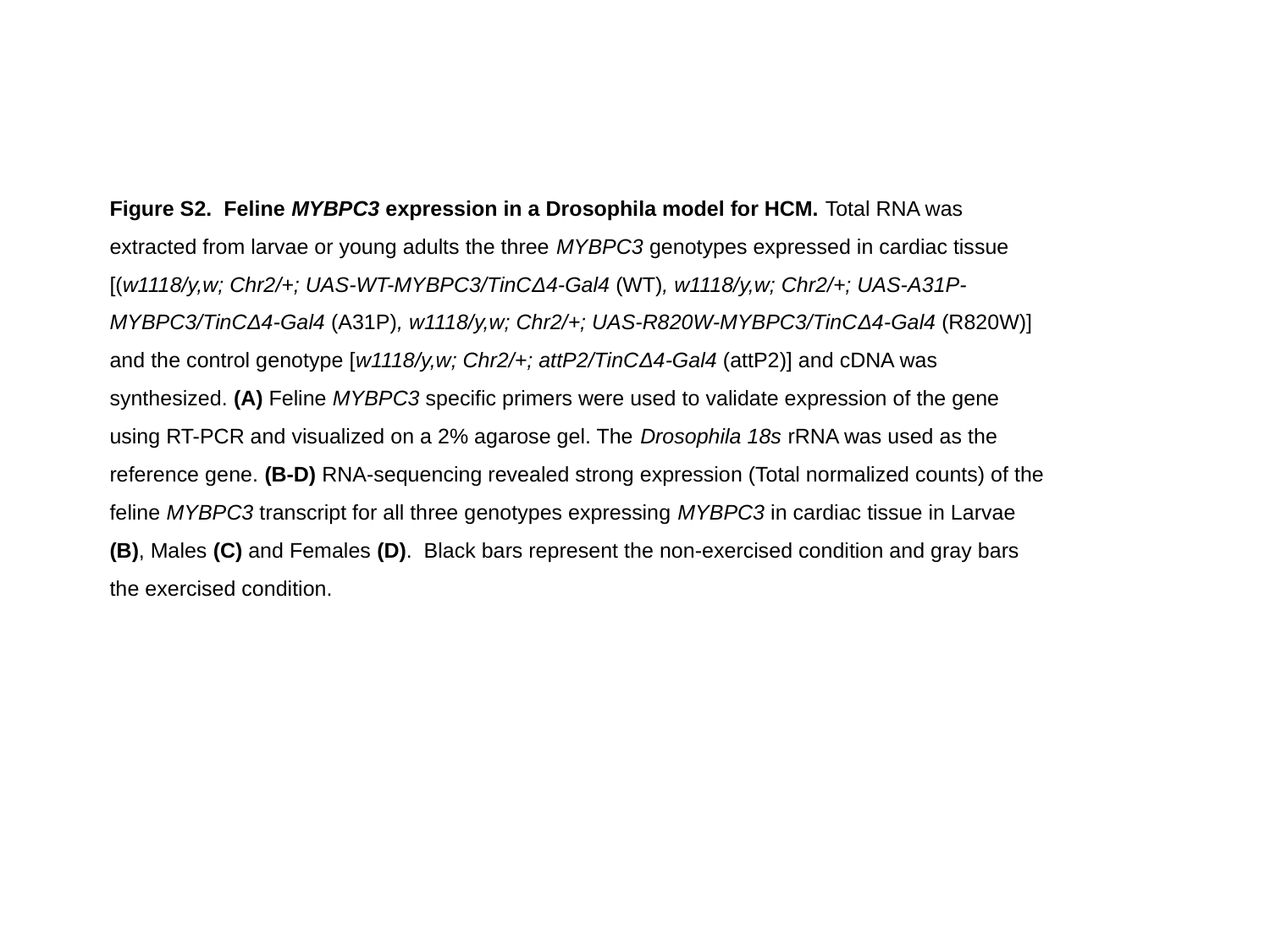

Figure S2.  Feline MYBPC3 expression in a Drosophila model for HCM. Total RNA was extracted from larvae or young adults the three MYBPC3 genotypes expressed in cardiac tissue [(w1118/y,w; Chr2/+; UAS-WT-MYBPC3/TinCΔ4-Gal4 (WT), w1118/y,w; Chr2/+; UAS-A31P-MYBPC3/TinCΔ4-Gal4 (A31P), w1118/y,w; Chr2/+; UAS-R820W-MYBPC3/TinCΔ4-Gal4 (R820W)] and the control genotype [w1118/y,w; Chr2/+; attP2/TinCΔ4-Gal4 (attP2)] and cDNA was synthesized. (A) Feline MYBPC3 specific primers were used to validate expression of the gene using RT-PCR and visualized on a 2% agarose gel. The Drosophila 18s rRNA was used as the reference gene. (B-D) RNA-sequencing revealed strong expression (Total normalized counts) of the feline MYBPC3 transcript for all three genotypes expressing MYBPC3 in cardiac tissue in Larvae (B), Males (C) and Females (D).  Black bars represent the non-exercised condition and gray bars the exercised condition.